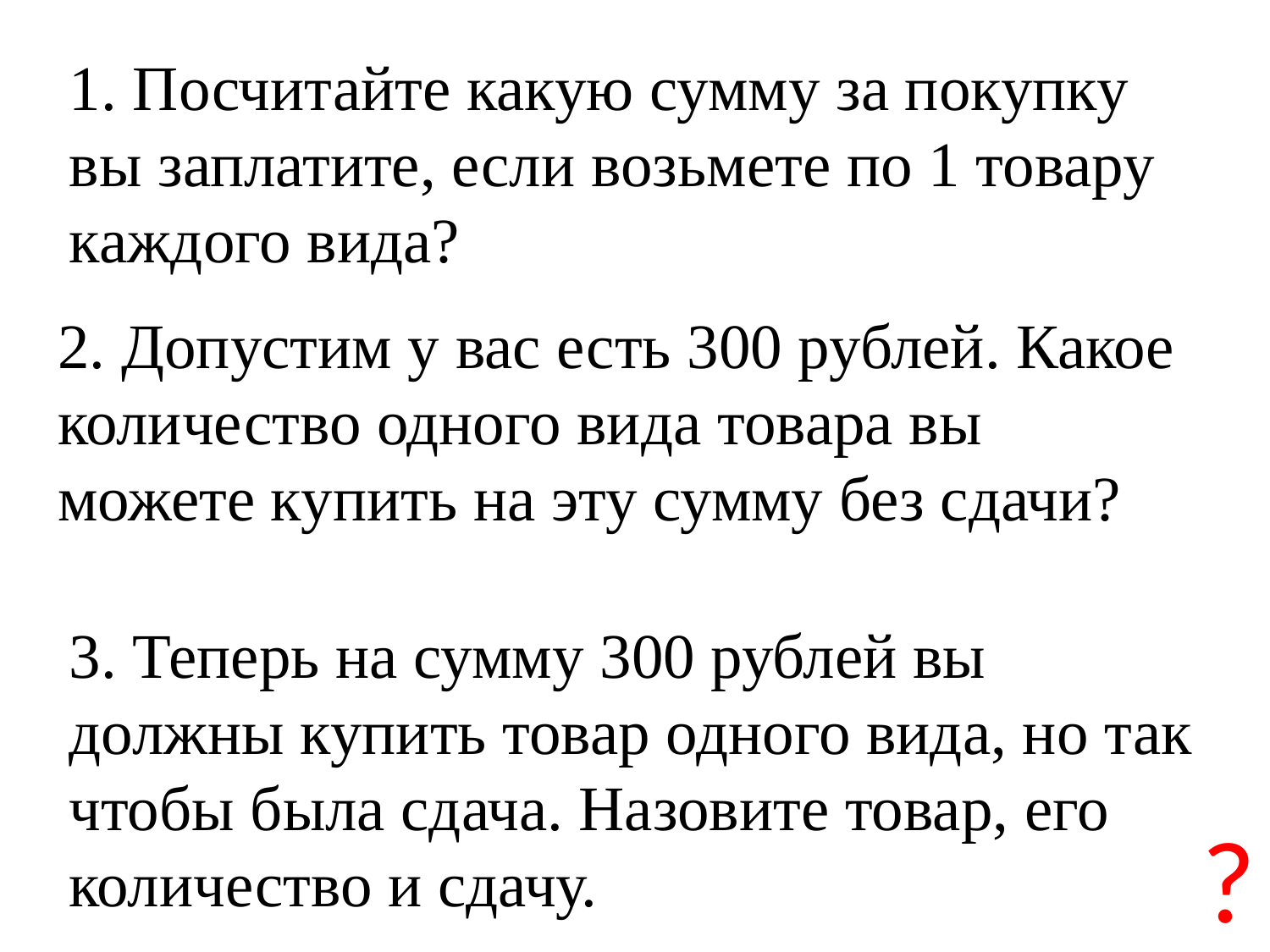

1. Посчитайте какую сумму за покупку  вы заплатите, если возьмете по 1 товару каждого вида?
2. Допустим у вас есть 300 рублей. Какое количество одного вида товара вы можете купить на эту сумму без сдачи?

3. Теперь на сумму 300 рублей вы должны купить товар одного вида, но так чтобы была сдача. Назовите товар, его количество и сдачу.
?